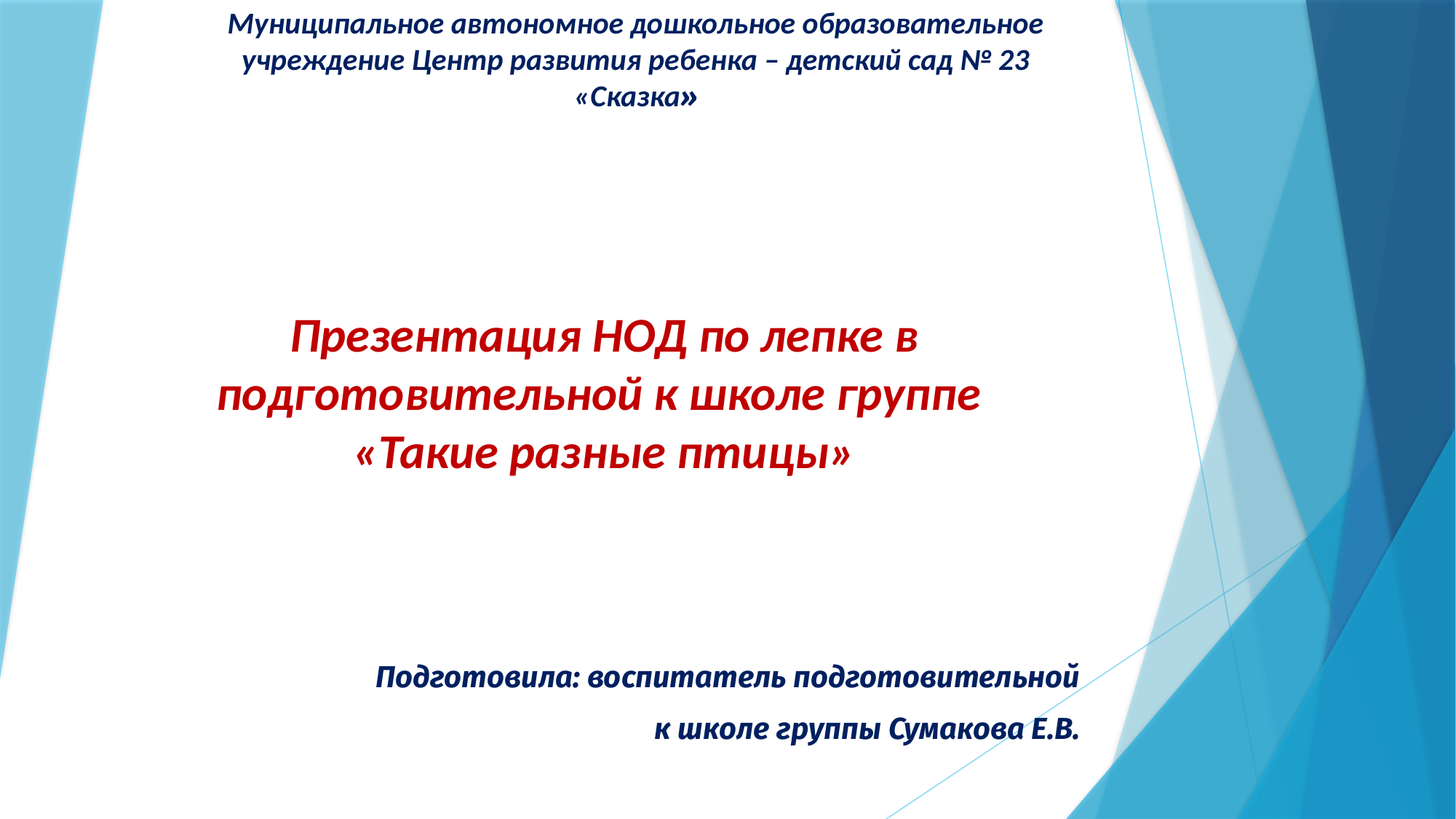

Муниципальное автономное дошкольное образовательное учреждение Центр развития ребенка – детский сад № 23 «Сказка»
# Презентация НОД по лепке в подготовительной к школе группе «Такие разные птицы»

Подготовила: воспитатель подготовительной
к школе группы Сумакова Е.В.